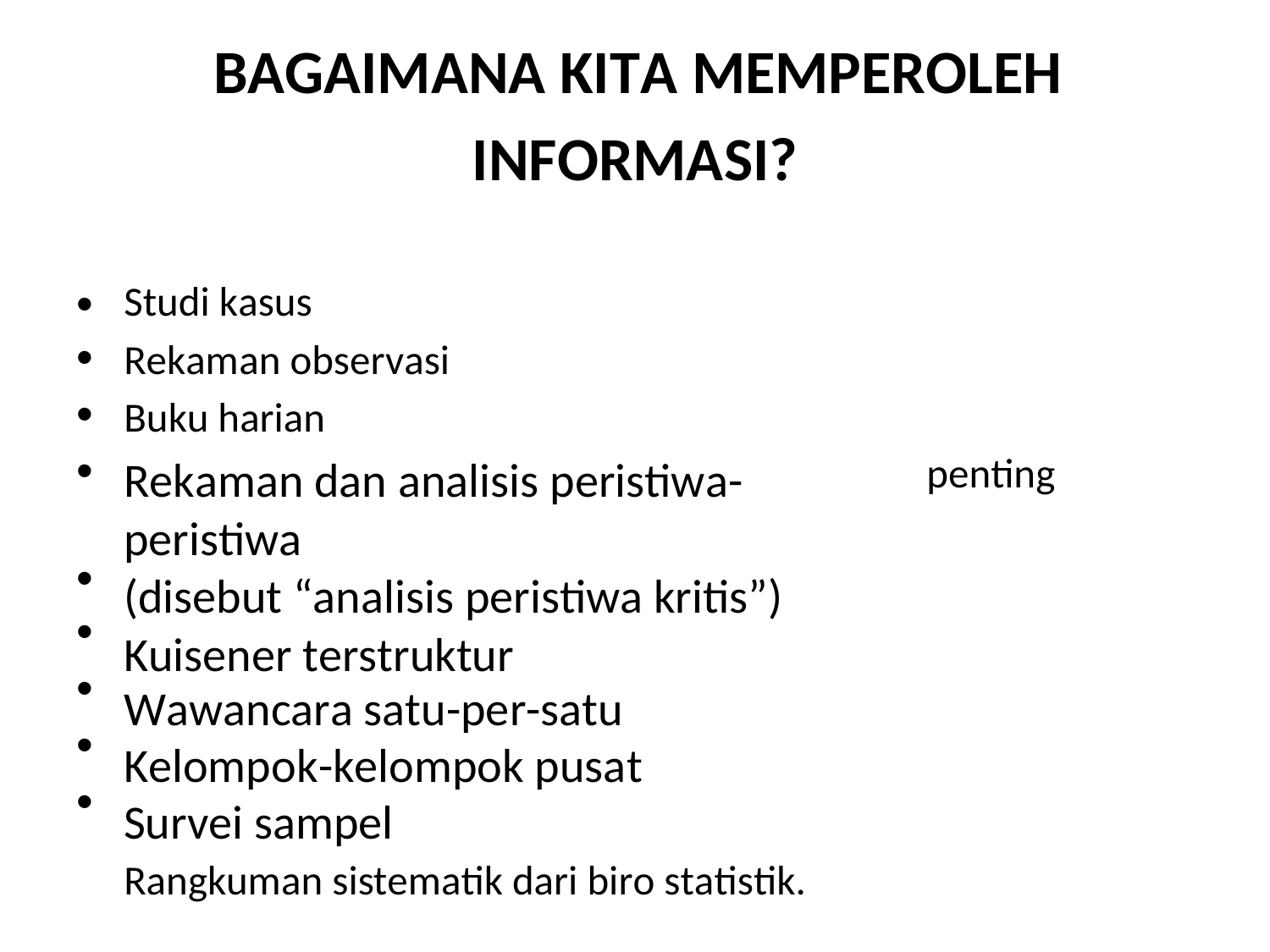

BAGAIMANA KITA MEMPEROLEH
INFORMASI?
•
•
•
•
Studi kasus
Rekaman observasi
Buku harian
Rekaman dan analisis peristiwa-peristiwa
(disebut “analisis peristiwa kritis”)
Kuisener terstruktur
Wawancara satu-per-satu Kelompok-kelompok pusat Survei sampel
Rangkuman sistematik dari biro statistik.
penting
•
•
•
•
•